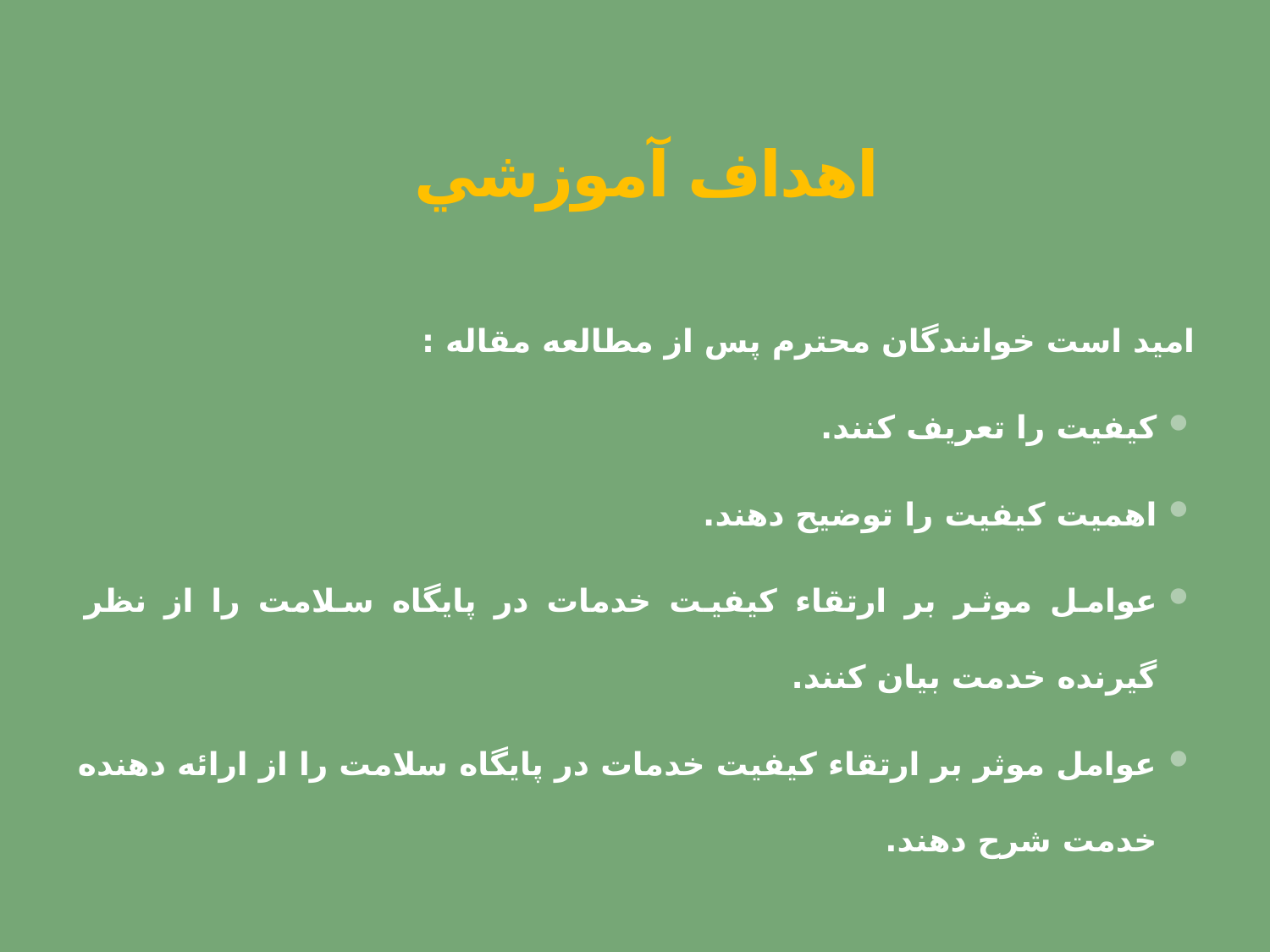

# اهداف آموزشي
اميد است خوانندگان محترم پس از مطالعه مقاله :
کیفیت را تعریف کنند.
اهمیت کیفیت را توضیح دهند.
عوامل موثر بر ارتقاء کیفیت خدمات در پایگاه سلامت را از نظر گیرنده خدمت بیان کنند.
عوامل موثر بر ارتقاء کیفیت خدمات در پایگاه سلامت را از ارائه دهنده خدمت شرح دهند.